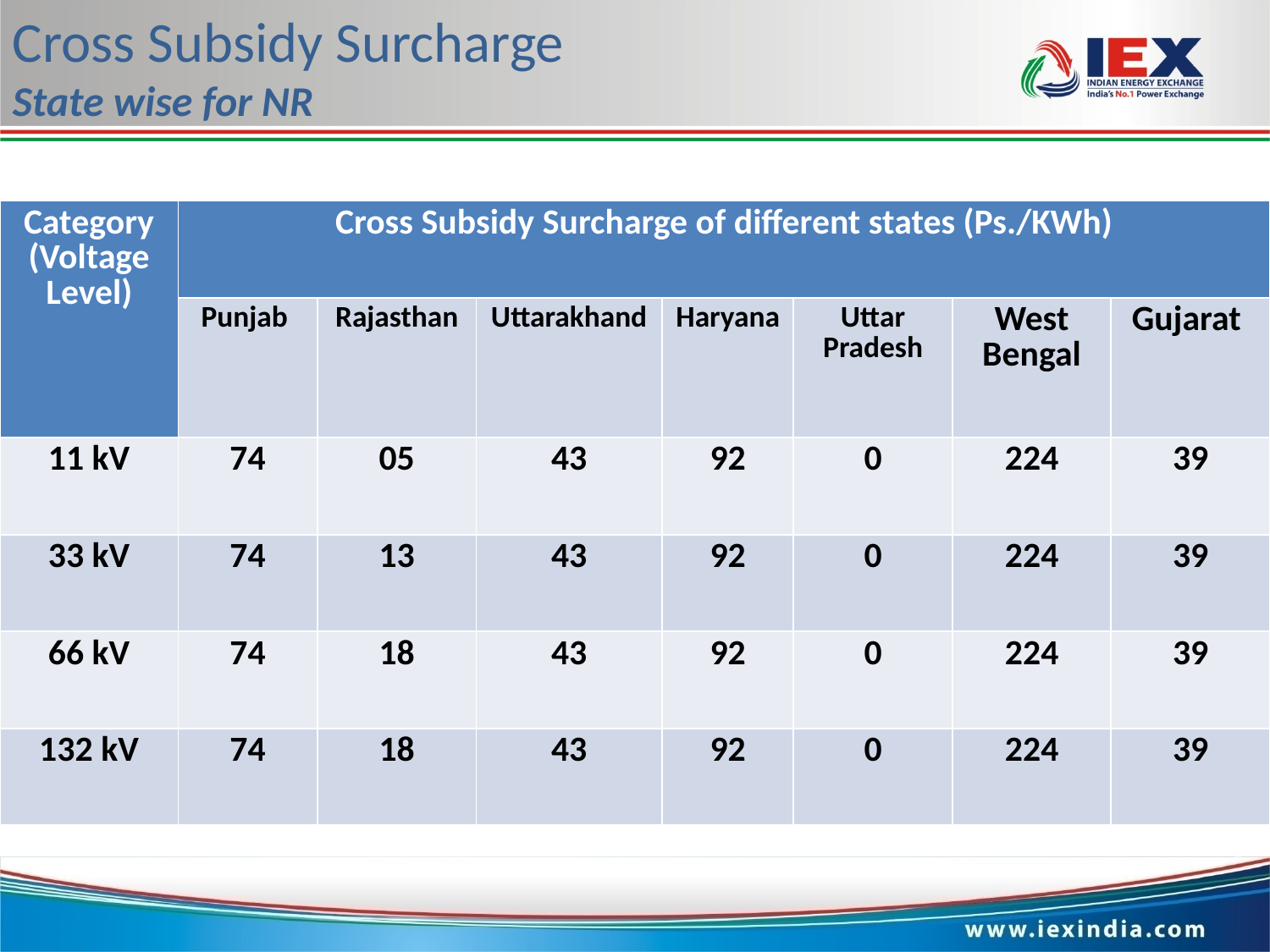

Cross Subsidy Surcharge
State wise for NR
| Category (Voltage Level) | Cross Subsidy Surcharge of different states (Ps./KWh) |  |  |  |  |  |  |
| --- | --- | --- | --- | --- | --- | --- | --- |
|  | Punjab | Rajasthan | Uttarakhand | Haryana | Uttar Pradesh | West Bengal | Gujarat |
| 11 kV | 74 | 05 | 43 | 92 | 0 | 224 | 39 |
| 33 kV | 74 | 13 | 43 | 92 | 0 | 224 | 39 |
| 66 kV | 74 | 18 | 43 | 92 | 0 | 224 | 39 |
| 132 kV | 74 | 18 | 43 | 92 | 0 | 224 | 39 |